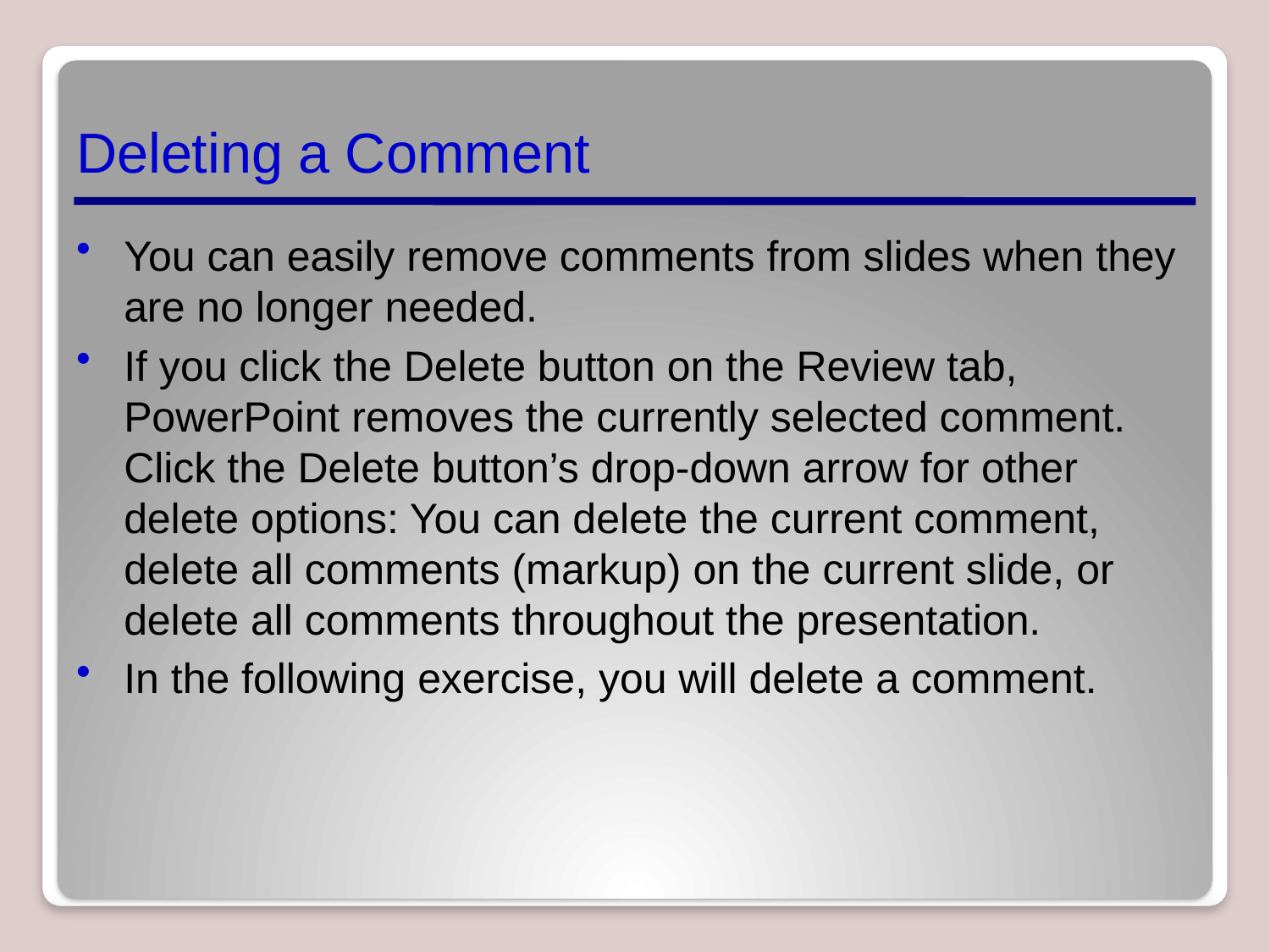

# Deleting a Comment
You can easily remove comments from slides when they are no longer needed.
If you click the Delete button on the Review tab, PowerPoint removes the currently selected comment. Click the Delete button’s drop-down arrow for other delete options: You can delete the current comment, delete all comments (markup) on the current slide, or delete all comments throughout the presentation.
In the following exercise, you will delete a comment.